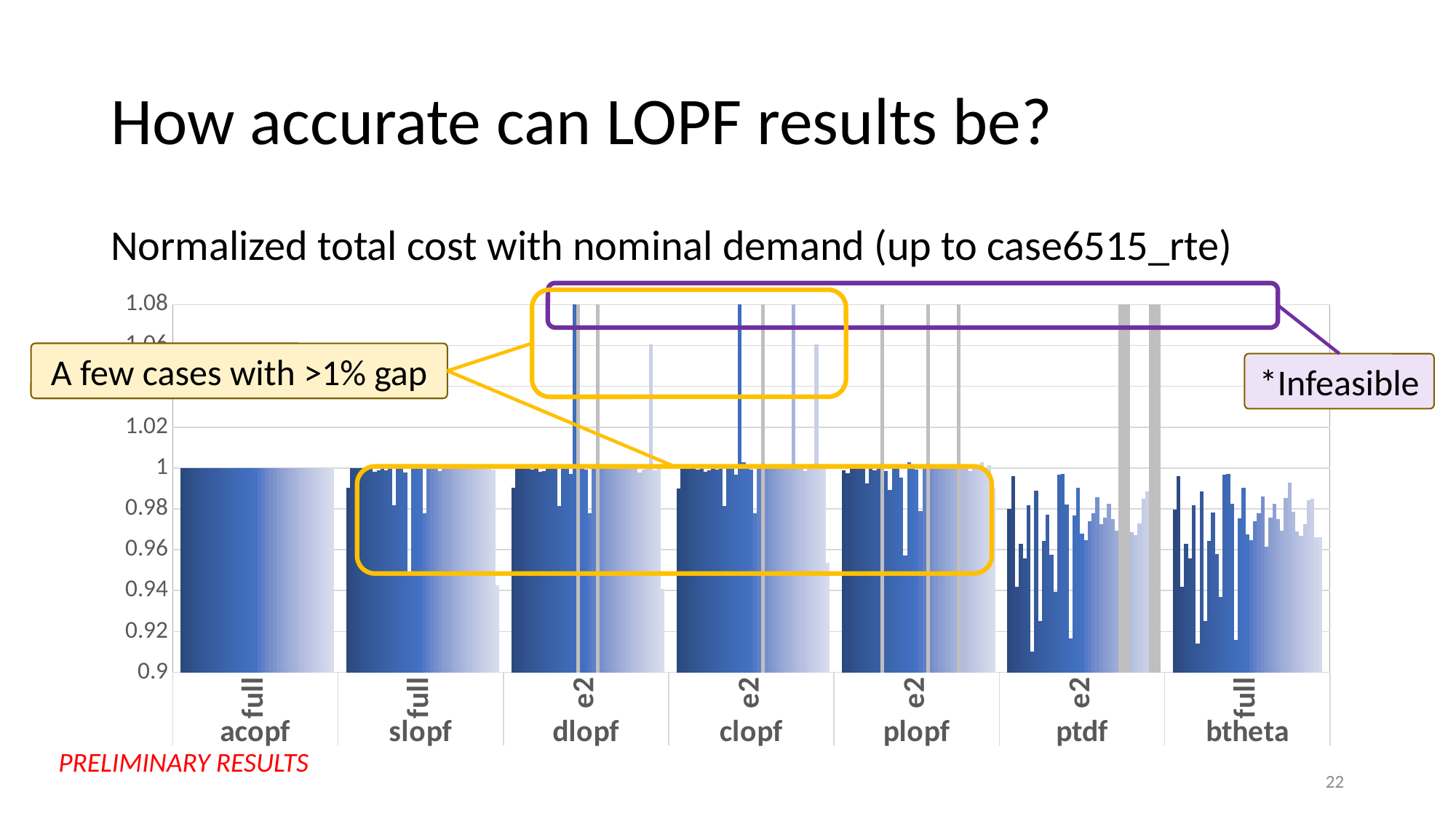

# How accurate can LOPF results be?
Normalized total cost with nominal demand (up to case6515_rte)

### Chart

| Category | case | case3_lmbd | case5_pjm | case14_ieee | case24_ieee_rts | case30_as | case30_fsr | case30_ieee | case39_epri | case57_ieee | case73_ieee_rts | case89_pegase | case118_ieee | case162_ieee_dtc | case179_goc | case200_tamu | case240_pserc | case300_ieee | case500_tamu | case588_sdet | case1354_pegase | case1888_rte | case1951_rte | case2000_tamu | case2316_sdet | case2383wp_k | case2736sp_k | case2737sop_k | case2746wop_k | case2746wp_k | case2848_rte | case2853_sdet | case2868_rte | case2869_pegase | case3012wp_k | case3120sp_k | case3375wp_k | case4661_sdet | case6468_rte | case6470_rte | case6495_rte |
|---|---|---|---|---|---|---|---|---|---|---|---|---|---|---|---|---|---|---|---|---|---|---|---|---|---|---|---|---|---|---|---|---|---|---|---|---|---|---|---|---|---|
| full | None | 1.0 | 1.0 | 1.0 | 1.0 | 1.0 | 1.0 | 1.0 | 1.0 | 1.0 | 1.0 | 1.0 | 1.0 | 1.0 | 1.0 | 1.0 | 1.0 | 1.0 | 1.0 | 1.0 | 1.0 | 1.0 | 1.0 | 1.0 | 1.0 | 1.0 | 1.0 | 1.0 | 1.0 | 1.0 | 1.0 | 1.0 | 1.0 | 1.0 | 1.0 | 1.0 | 1.0 | 1.0 | 1.0 | 1.0 | 1.0 |
| full | None | 0.990275378206094 | 0.999994214165619 | 0.999999996272841 | 0.999999585901453 | 0.999999729940341 | 0.999358284590694 | 0.9999929204149 | 0.998088119793356 | 0.998828771126226 | 0.999999574363554 | 0.998866368661772 | 0.999747928442685 | 0.981828215804182 | 0.999948927933902 | 0.999999992083859 | 0.997820074770784 | 0.94944427817706 | 0.999475692281587 | 0.999838012373997 | 0.999552153399596 | 0.977947315738668 | 0.999980867635338 | 0.999976295605583 | 0.999645010083584 | 0.99857967362243 | 0.999980178225744 | 0.999990851879494 | 0.999980809918099 | 1.00000000813605 | 0.999829229887455 | 0.99992799332088 | 0.999941981781964 | 0.999791320941622 | 0.999475550628111 | 0.999791561100518 | 0.999713605737184 | 0.999632392211333 | 0.999712528718173 | 0.999329577081823 | 0.942762681394062 |
| e2 | None | 0.990275378203989 | 0.999994214165622 | 0.999950174284663 | 1.00000774728907 | 1.00005181073501 | 0.999325638923693 | 1.0000127796434 | 0.998089201503404 | 0.998526528880463 | 0.999936134334007 | 0.999482381728605 | 0.999769311667987 | 0.981270781333252 | 0.999920997501284 | 0.999984451376512 | 0.996971273276191 | 2.25676133555711 | 9999.0 | 0.999486883583807 | 0.99929925563153 | 0.977973338122232 | 0.999993522577506 | 9999.0 | 1.00005318847861 | 1.00010892745532 | 1.00035706134135 | 0.999810020385566 | 0.999619976370863 | 0.999589625327409 | 0.999665769594884 | 1.00026825493218 | 0.999916749065587 | 0.999830054393568 | 0.997802713010161 | 0.999239779875399 | 0.999654334855264 | 1.06056286420652 | 0.998936747193308 | 0.999456570368102 | 0.940907178351298 |
| e2 | None | 0.990167060544073 | 0.999994215519335 | 0.999999996272842 | 0.999999585902185 | 0.999999730104076 | 0.999362485893577 | 0.999992792766436 | 0.998088231796667 | 0.998828771126226 | 0.999999575048258 | 0.999407385702334 | 0.999731991938233 | 0.981332490432961 | 0.999926666194798 | 0.999999992093732 | 0.996718712328641 | 2.2565592501304 | 1.00274657654629 | 0.99952248458672 | 0.999388122413772 | 0.977947330409535 | 0.999980867635317 | 9999.0 | 1.00003002573912 | 1.00054483374424 | 1.00061755562661 | 0.999997022441441 | 0.999992472036779 | 1.00000000833836 | 0.999830050375956 | 2.45634685143012 | 0.999941988473288 | 0.999856656084323 | 0.998384209276352 | 0.999876854923669 | 0.999759918064132 | 1.06054039826483 | 0.999492834519912 | 1.00011673253124 | 0.953504681901557 |
| e2 | None | 0.998754767787144 | 0.99736437026772 | 0.999999996272842 | 0.999999585901309 | 0.999999729939252 | 0.999896204879178 | 0.992339489895747 | 0.999926574239274 | 0.998828771126226 | 0.999999574363711 | 9999.0 | 0.998701570644816 | 0.989442006034196 | 0.999739806131627 | 0.999999992080166 | 0.99530858705956 | 0.957082509675413 | 1.0028638078809 | 0.999561690044029 | 0.999348085121028 | 0.978849800779751 | 0.999995896266224 | 9999.0 | 1.00073992638156 | 1.00151636981849 | 1.00130997917473 | 1.00000147588419 | 1.0001825283018 | 1.00001261689069 | 0.999997745264377 | 9999.0 | 0.999998514002468 | 0.999774977780723 | 0.998670500513369 | 1.00172832645344 | 0.999915066271862 | 1.002674159605 | 0.999726104132755 | 1.00154123590531 | 0.989935676806399 |
| e2 | None | 0.979914982110546 | 0.995898225333415 | 0.941896486942389 | 0.962890613768294 | 0.955766399980354 | 0.981654247100065 | 0.910144413866776 | 0.988973428968106 | 0.925074758463161 | 0.96437493379749 | 0.977255268848251 | 0.957563540652667 | 0.939263396629963 | 0.996849693144362 | 0.997172182267816 | 0.982063875726617 | 0.916639914777466 | 0.976672346150619 | 0.990419596450618 | 0.968009090250951 | 0.964593236763357 | 0.974130041285914 | 0.977886404999598 | 0.985689913156738 | 0.972436793443394 | 0.975561985417756 | 0.982363249807808 | 0.975092647973932 | 0.969183901535411 | 9999.0 | 9999.0 | 9999.0 | 0.968758341343601 | 0.967185475109858 | 0.972783294489045 | 0.985061842839371 | 0.98863220070486 | 9999.0 | 9999.0 | 9999.0 |
| full | None | 0.979554979298325 | 0.995898225333401 | 0.941896486942389 | 0.962890613771968 | 0.955766400472785 | 0.981654247100145 | 0.914226272432318 | 0.98844490302343 | 0.925074758463167 | 0.96437493379714 | 0.978129547095139 | 0.95802102827926 | 0.937013102848582 | 0.99684731211653 | 0.997172182267876 | 0.982336780620828 | 0.915724077497282 | 0.975384037942969 | 0.990269710863133 | 0.967631308303217 | 0.964593236762987 | 0.974130041285915 | 0.977886404999235 | 0.986030516807002 | 0.961539559163772 | 0.97554973519839 | 0.982369875244824 | 0.975092647973907 | 0.969183901547702 | 0.98532844685252 | 0.992842399714585 | 0.978641788472161 | 0.968915297985903 | 0.966730948263085 | 0.972592180851069 | 0.984329919917292 | 0.984879083473129 | 0.966178774918379 | 0.96591808997962 | 0.881790772219532 |

A few cases with >1% gap
*Infeasible

PRELIMINARY RESULTS
22